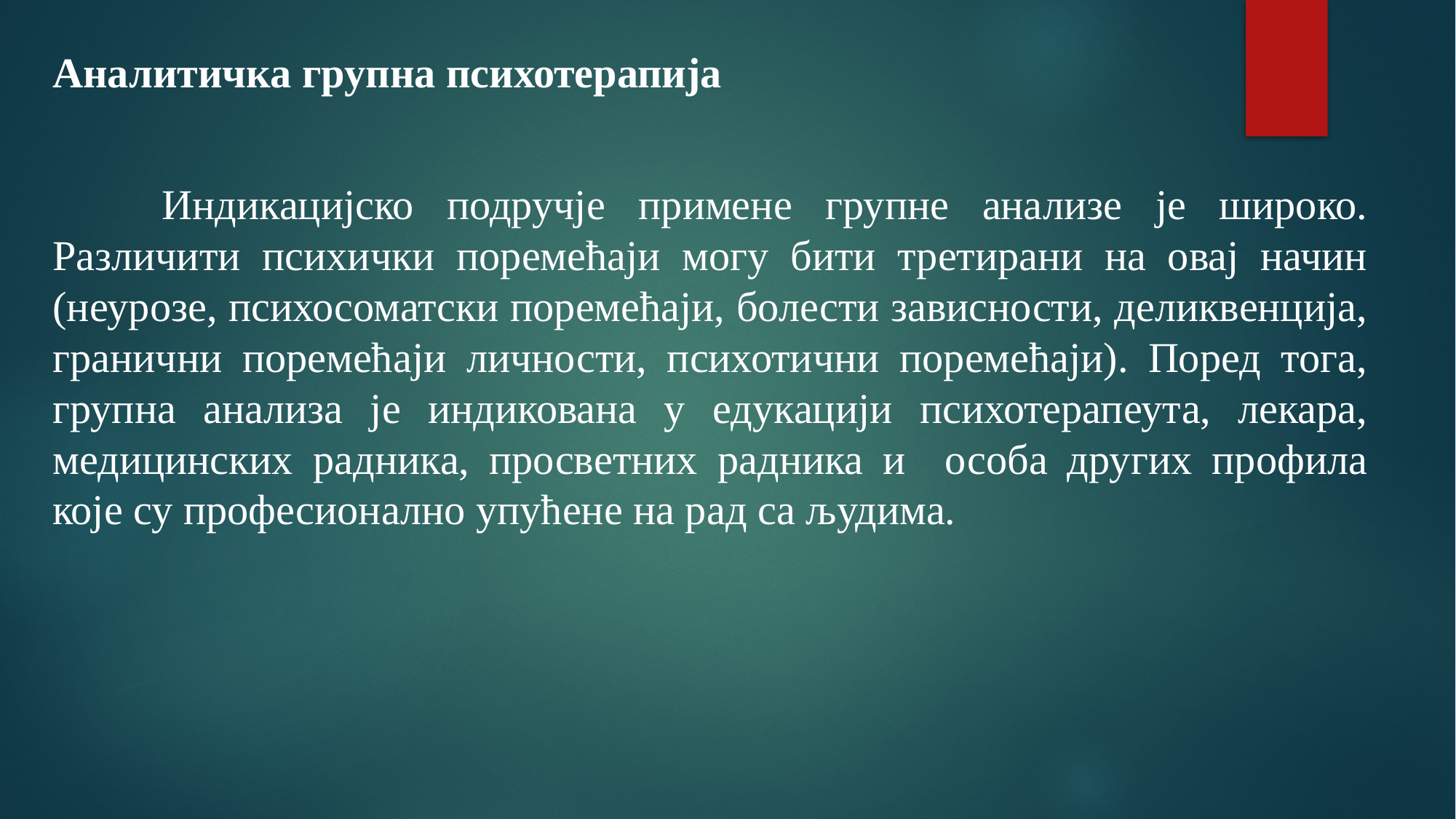

Аналитичка групна психотерапија

	Индикацијско подручје примене групне анализе је широко. Различити психички поремећаји могу бити третирани на овај начин (неурозе, психосоматски поремећаји, болести зависности, деликвенција, гранични поремећаји личности, психотични поремећаји). Поред тога, групна анализа је индикована у едукацији психотерапеута, лекара, медицинских радника, просветних радника и  особа других профила које су професионално упућене на рад са људима.